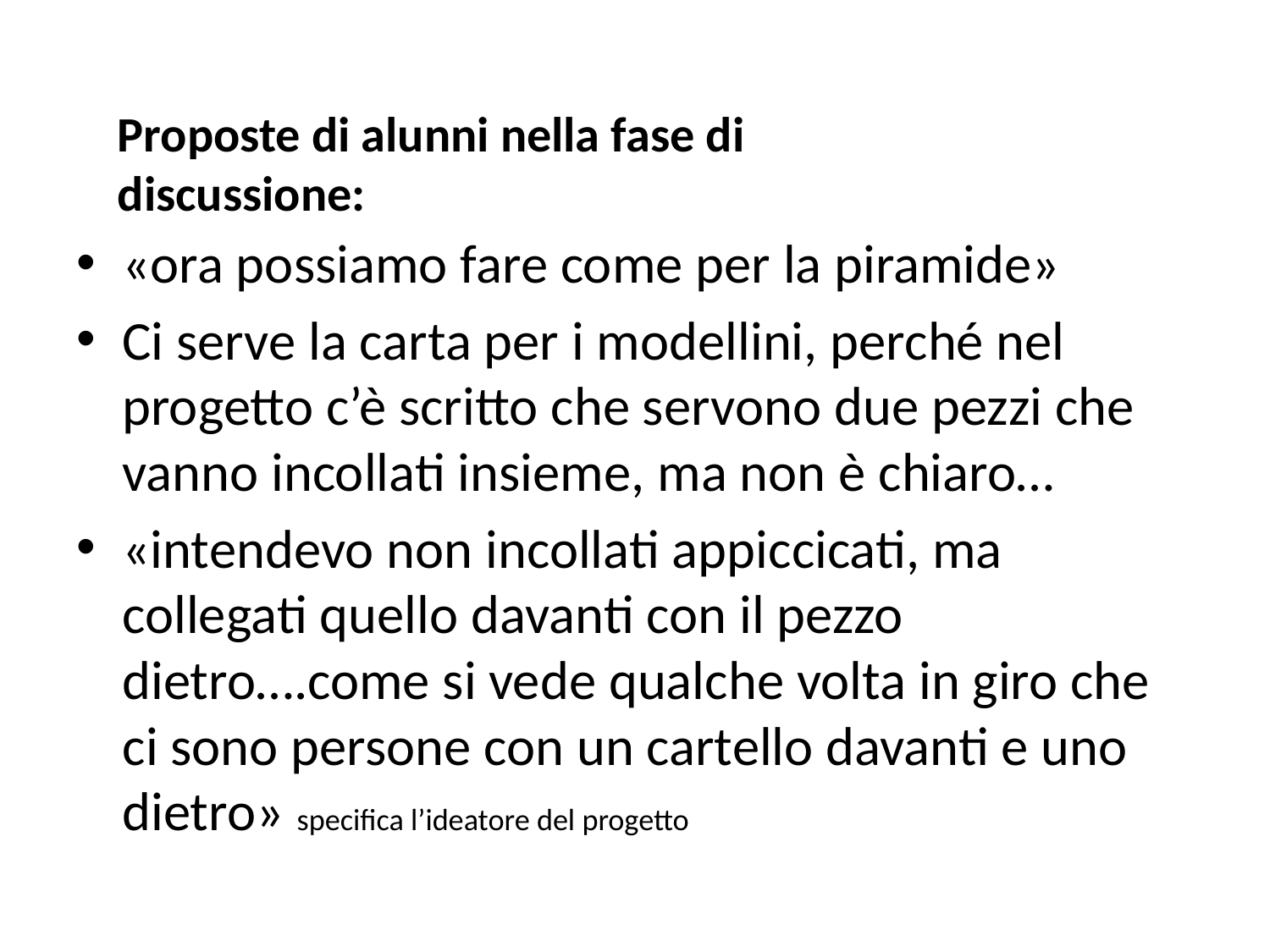

Proposte di alunni nella fase di discussione:
«ora possiamo fare come per la piramide»
Ci serve la carta per i modellini, perché nel progetto c’è scritto che servono due pezzi che vanno incollati insieme, ma non è chiaro…
«intendevo non incollati appiccicati, ma collegati quello davanti con il pezzo dietro….come si vede qualche volta in giro che ci sono persone con un cartello davanti e uno dietro» specifica l’ideatore del progetto